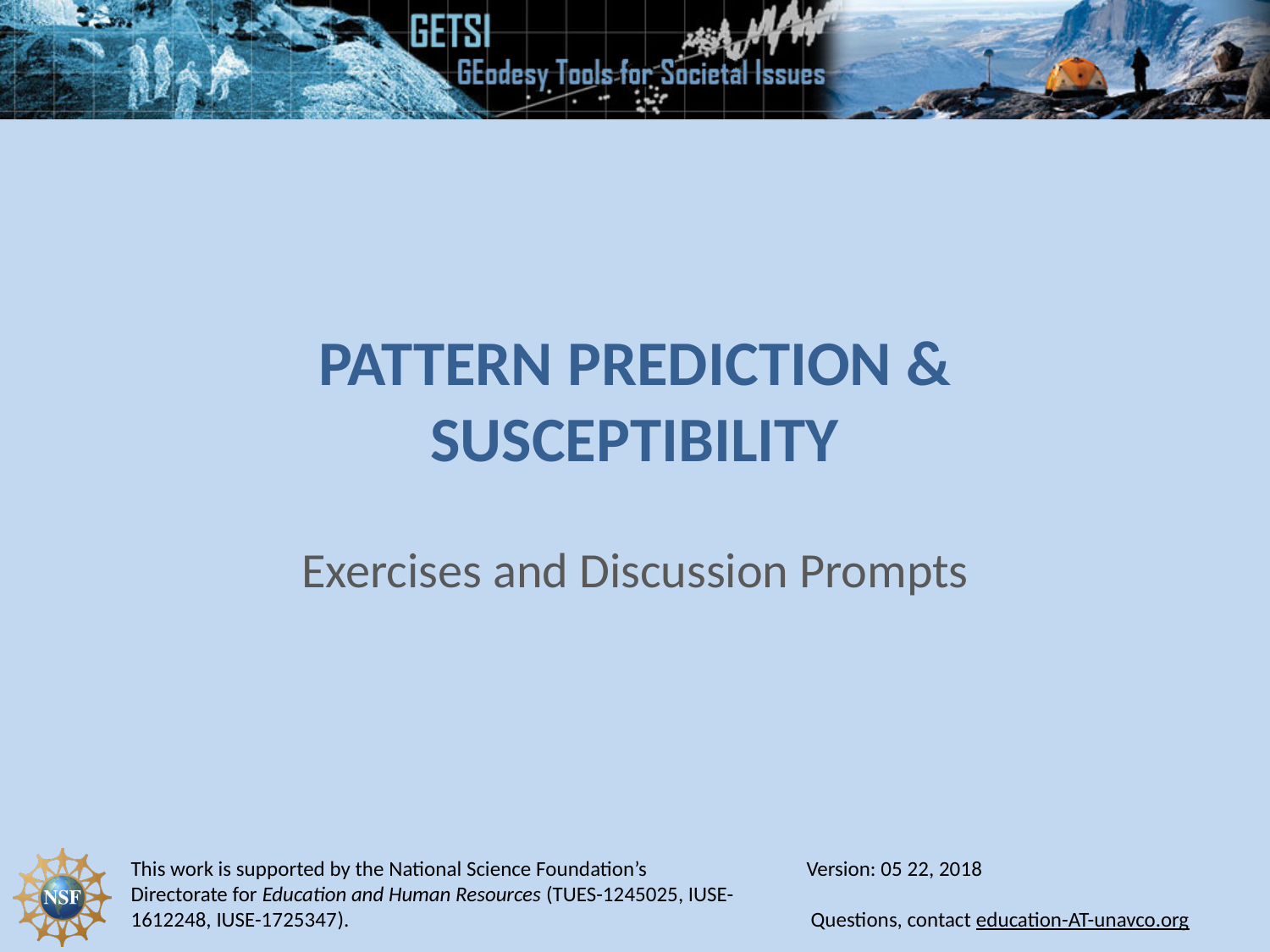

# Pattern Prediction & Susceptibility
Exercises and Discussion Prompts
Version: 05 22, 2018